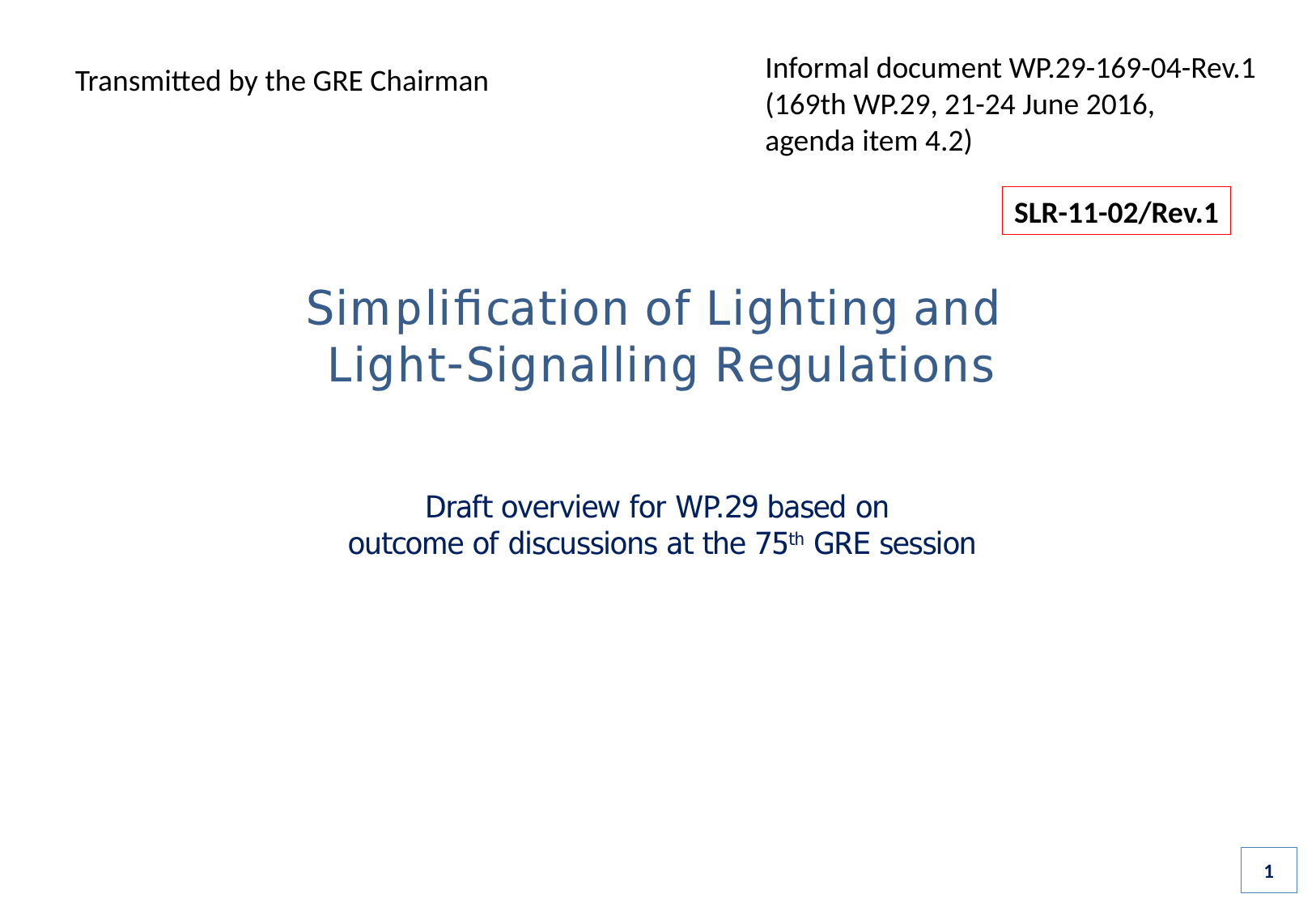

Informal document WP.29-169-04-Rev.1
(169th WP.29, 21-24 June 2016,
agenda item 4.2)
Transmitted by the GRE Chairman
SLR-11-02/Rev.1
Simplification of Lighting and
Light-Signalling Regulations

Draft overview for WP.29 based on
outcome of discussions at the 75th GRE session
1